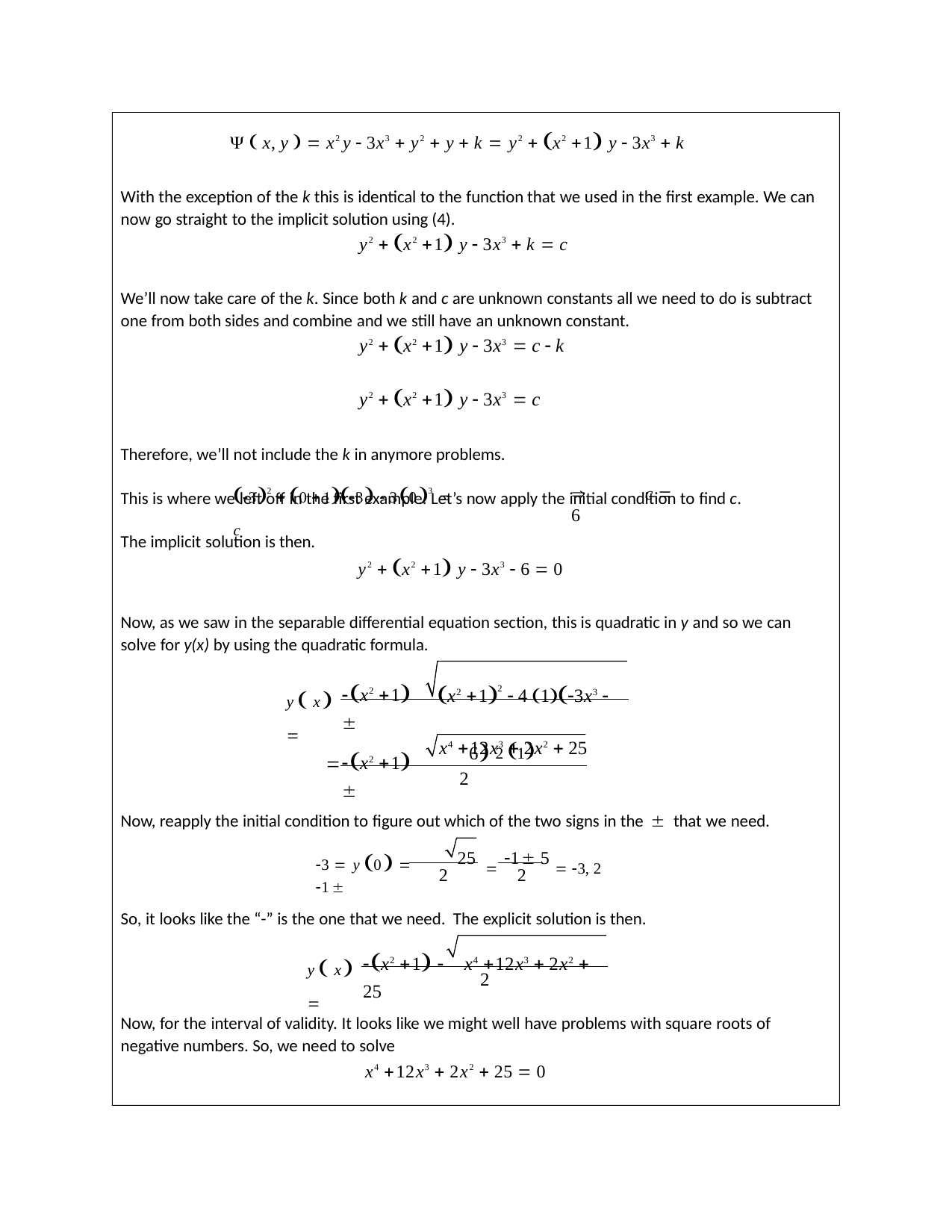

Ψ ( x, y ) = x2 y − 3x3  + y2  + y + k = y2  + (x2  +1) y − 3x3  + k
With the exception of the k this is identical to the function that we used in the first example. We can  now go straight to the implicit solution using (4).
y2  + (x2  +1) y − 3x3  + k = c
We’ll now take care of the k. Since both k and c are unknown constants all we need to do is subtract  one from both sides and combine and we still have an unknown constant.
y2  + (x2  +1) y − 3x3  = c − k
y2  + (x2  +1) y − 3x3  = c
Therefore, we’ll not include the k in anymore problems.

This is where we left off in the first example. Let’s now apply the initial condition to find c.

(−3)2  + (0 +1)(−3) − 3(0)3  = c
⇒	c = 6
The implicit solution is then.
y2  + (x2  +1) y − 3x3  − 6 = 0
Now, as we saw in the separable differential equation section, this is quadratic in y and so we can  solve for y(x) by using the quadratic formula.
(x2  +1)2  − 4 (1)(−3x3  − 6) 2 (1)
−(x2  +1) ±

y ( x) =
−(x2  +1) ±

x4  +12x3  + 2x2  + 25
=
2

Now, reapply the initial condition to figure out which of the two signs in the ± that we need.
25  = −1± 5 = −3, 2

−3 = y (0) = −1±
2	2

So, it looks like the “-” is the one that we need. The explicit solution is then.
−(x2  +1) −	x4  +12x3  + 2x2  + 25

y ( x) =
2

Now, for the interval of validity. It looks like we might well have problems with square roots of  negative numbers. So, we need to solve
x4  +12x3  + 2x2  + 25 = 0